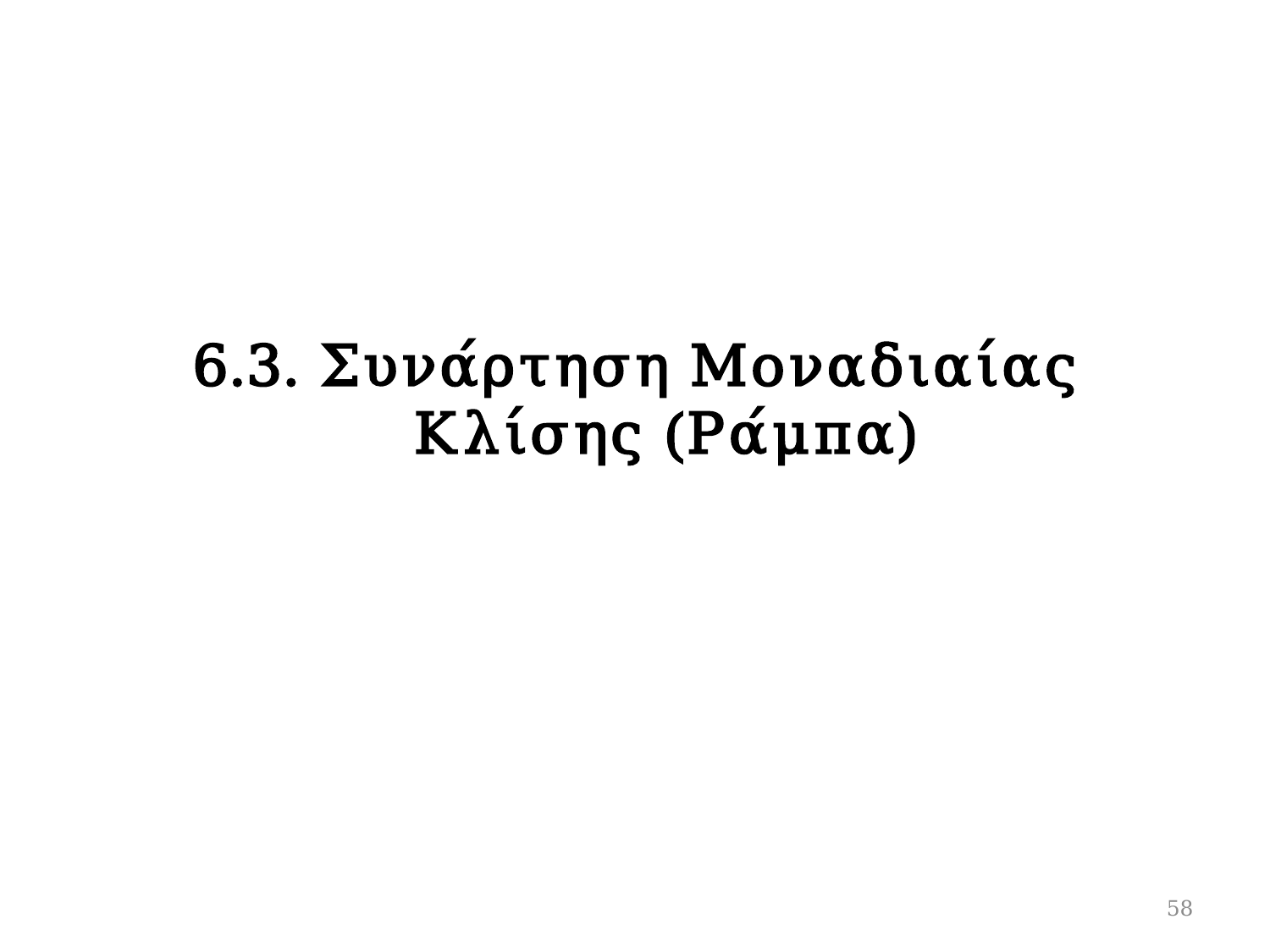

# 6.3. Συνάρτηση Μοναδιαίας Κλίσης (Ράμπα)
58